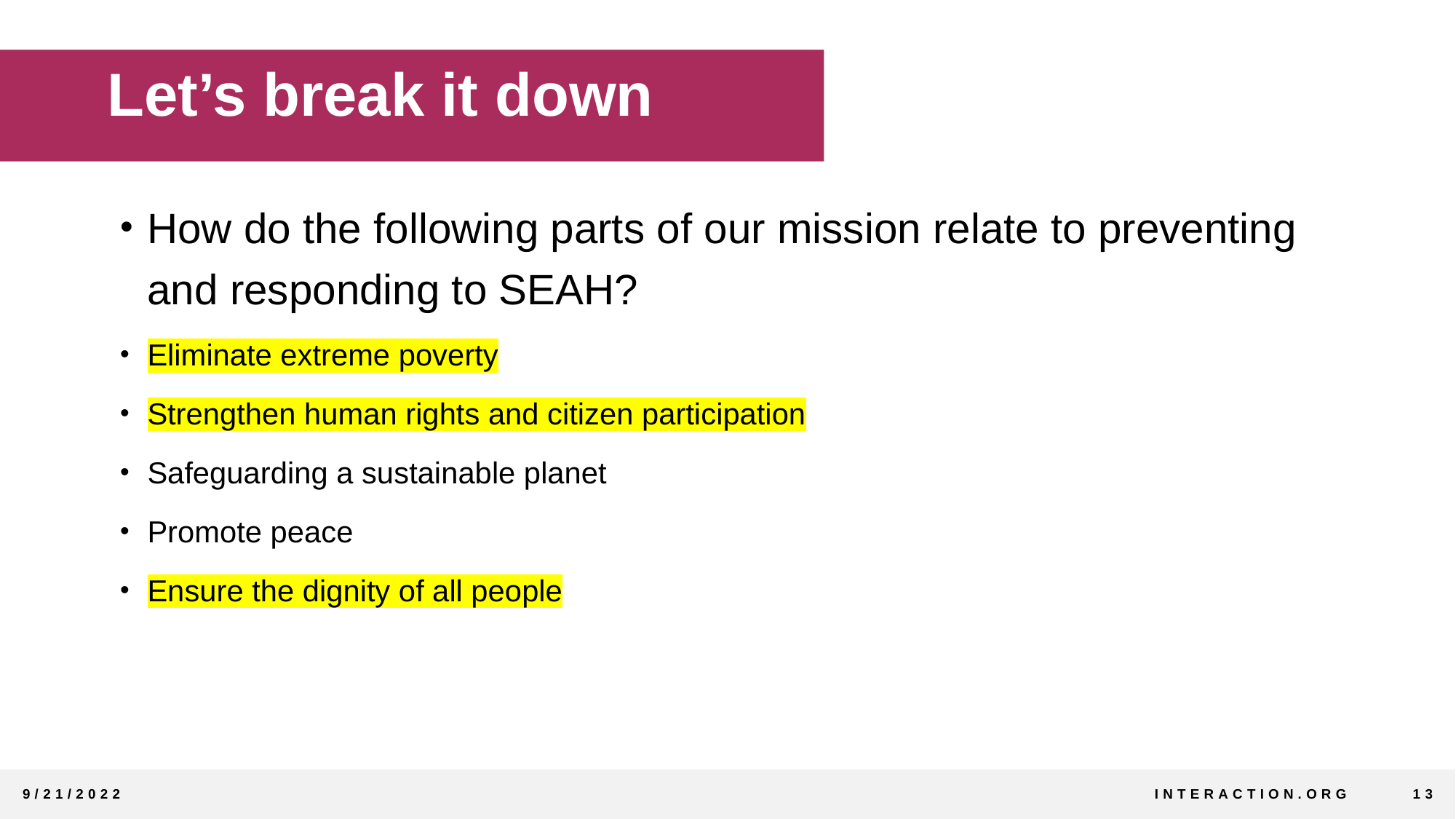

# Let’s break it down
How do the following parts of our mission relate to preventing and responding to SEAH?
Eliminate extreme poverty
Strengthen human rights and citizen participation
Safeguarding a sustainable planet
Promote peace
Ensure the dignity of all people

9/21/2022
InterAction.org
13